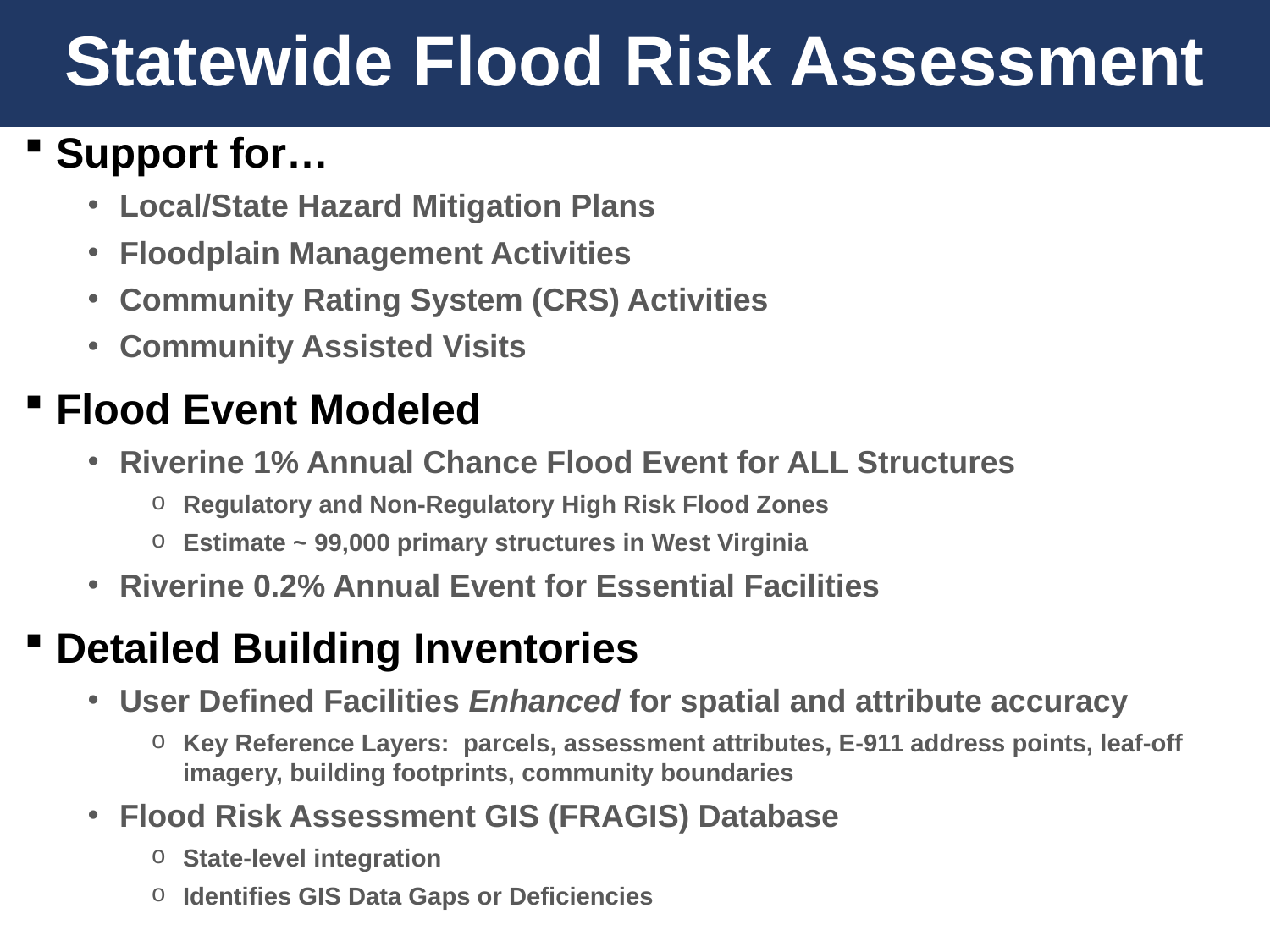

Statewide Flood Risk Assessment
Support for…
Local/State Hazard Mitigation Plans
Floodplain Management Activities
Community Rating System (CRS) Activities
Community Assisted Visits
Flood Event Modeled
Riverine 1% Annual Chance Flood Event for ALL Structures
Regulatory and Non-Regulatory High Risk Flood Zones
Estimate ~ 99,000 primary structures in West Virginia
Riverine 0.2% Annual Event for Essential Facilities
Detailed Building Inventories
User Defined Facilities Enhanced for spatial and attribute accuracy
Key Reference Layers:  parcels, assessment attributes, E-911 address points, leaf-off imagery, building footprints, community boundaries
Flood Risk Assessment GIS (FRAGIS) Database
State-level integration
Identifies GIS Data Gaps or Deficiencies